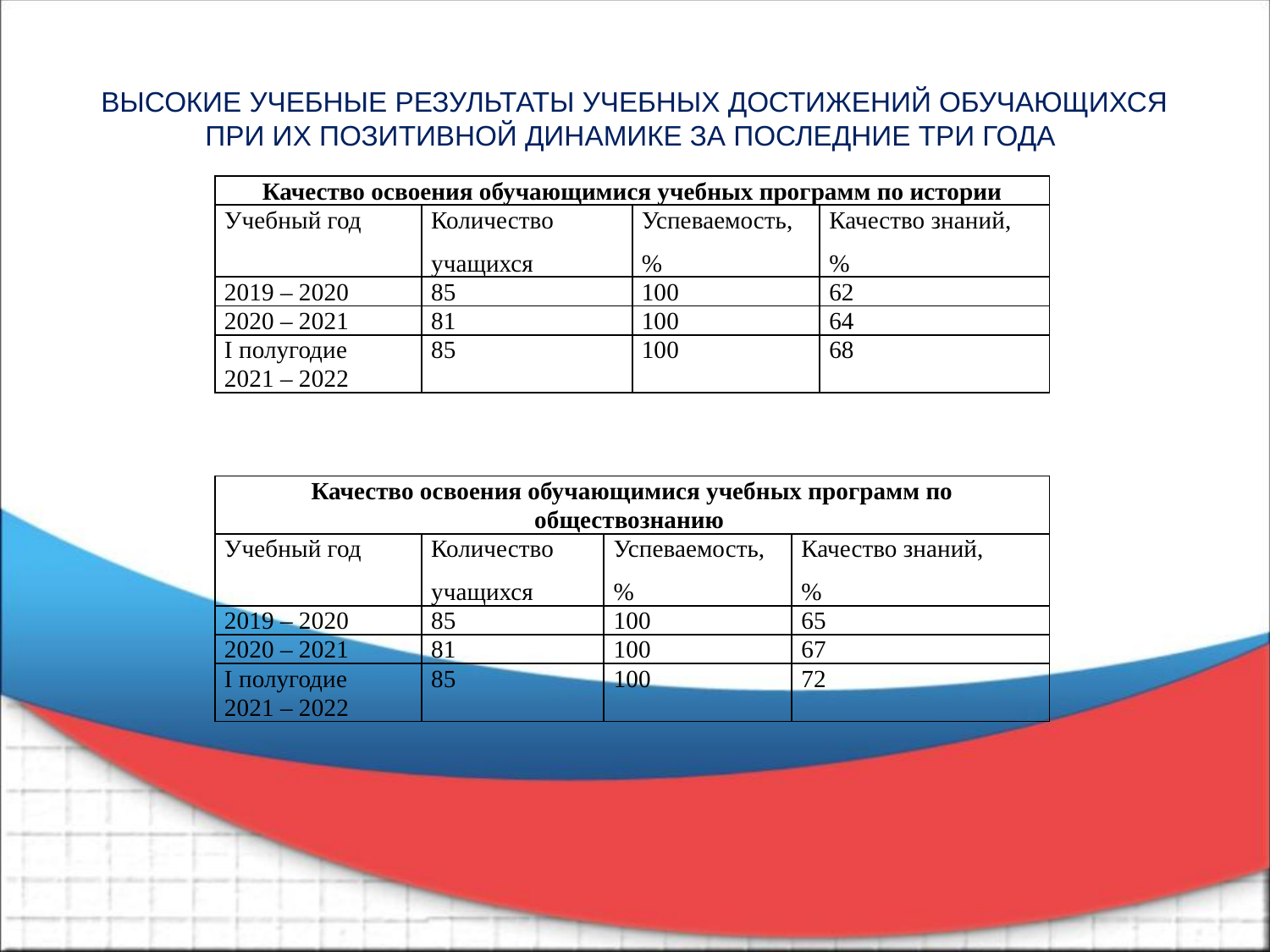

# ВЫСОКИЕ УЧЕБНЫЕ РЕЗУЛЬТАТЫ учебных достижений обучающихся ПРИ ИХ ПОЗИТИВНОЙ ДИНАМИКЕ ЗА ПОСЛЕДНИЕ ТРИ ГОДА
| Качество освоения обучающимися учебных программ по истории |  |  |  |
| --- | --- | --- | --- |
| Учебный год | Количество учащихся | Успеваемость, % | Качество знаний, % |
| 2019 – 2020 | 85 | 100 | 62 |
| 2020 – 2021 | 81 | 100 | 64 |
| I полугодие 2021 – 2022 | 85 | 100 | 68 |
| Качество освоения обучающимися учебных программ по обществознанию |  |  |  |
| --- | --- | --- | --- |
| Учебный год | Количество учащихся | Успеваемость, % | Качество знаний, % |
| 2019 – 2020 | 85 | 100 | 65 |
| 2020 – 2021 | 81 | 100 | 67 |
| I полугодие 2021 – 2022 | 85 | 100 | 72 |